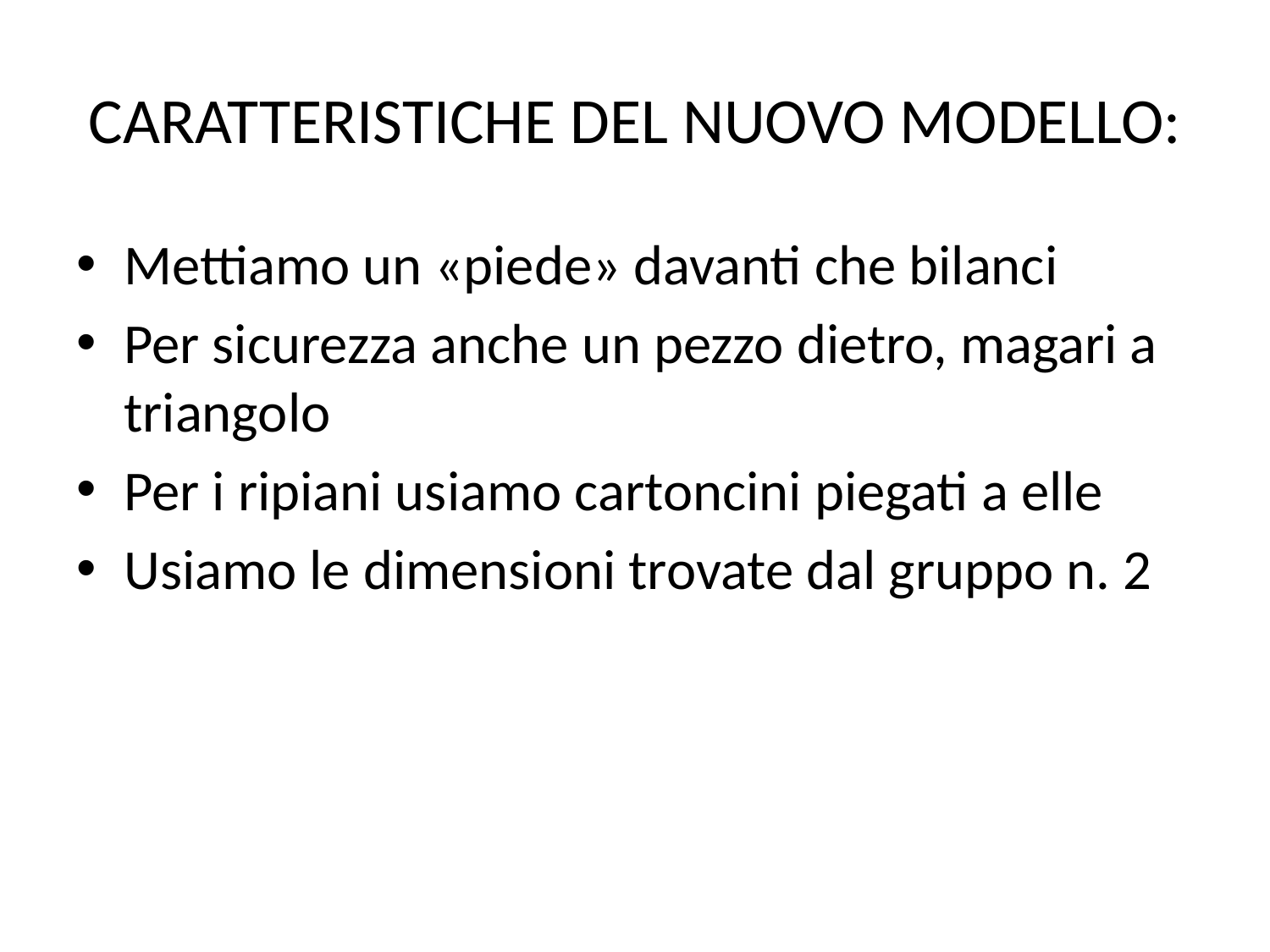

# CARATTERISTICHE DEL NUOVO MODELLO:
Mettiamo un «piede» davanti che bilanci
Per sicurezza anche un pezzo dietro, magari a triangolo
Per i ripiani usiamo cartoncini piegati a elle
Usiamo le dimensioni trovate dal gruppo n. 2